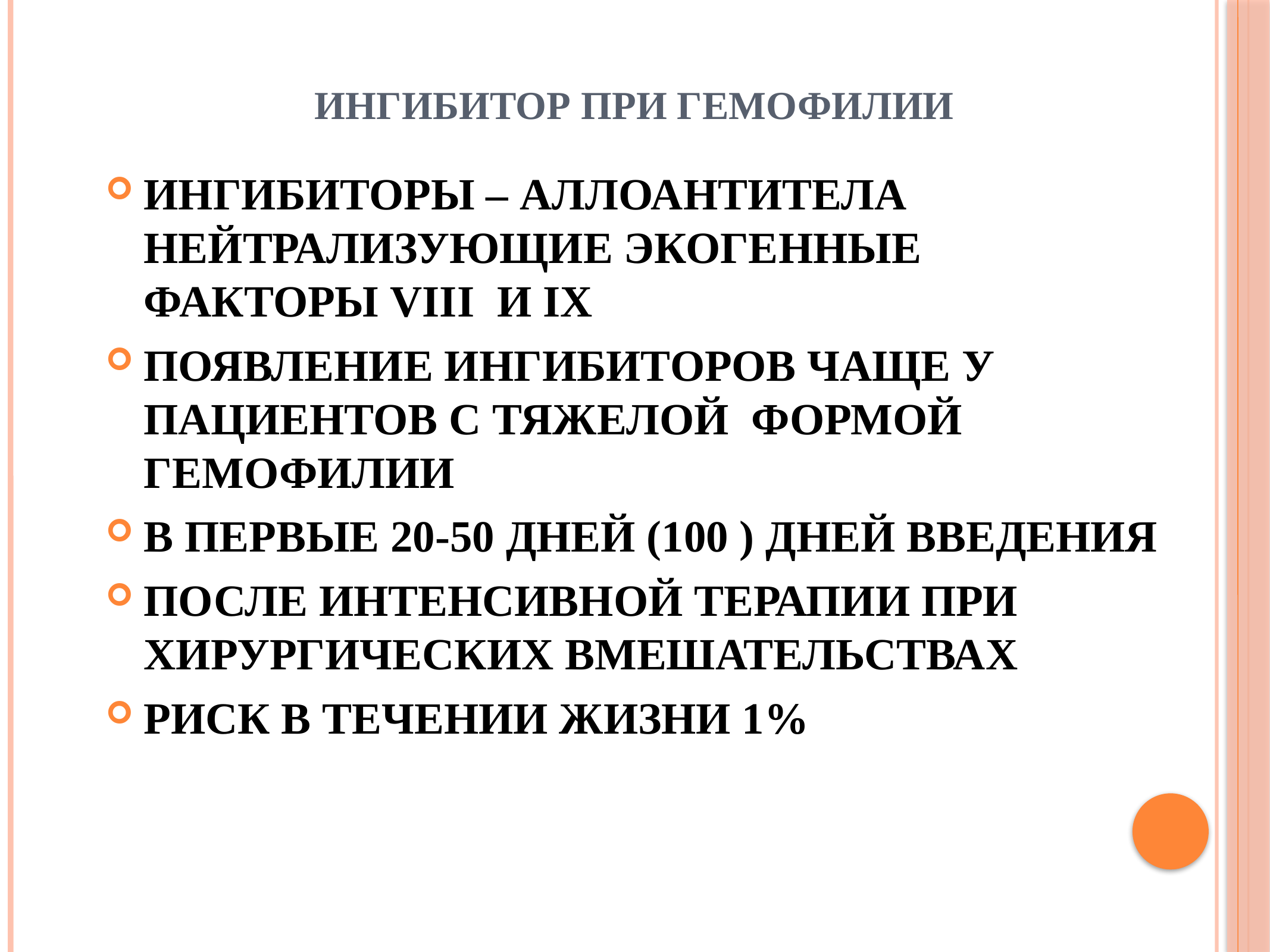

# ИНГИБИТОР ПРИ ГЕМОФИЛИИ
ИНГИБИТОРЫ – АЛЛОАНТИТЕЛА НЕЙТРАЛИЗУЮЩИЕ ЭКОГЕННЫЕ ФАКТОРЫ VIII  И IX
ПОЯВЛЕНИЕ ИНГИБИТОРОВ ЧАЩЕ У ПАЦИЕНТОВ С ТЯЖЕЛОЙ  ФОРМОЙ ГЕМОФИЛИИ
В ПЕРВЫЕ 20-50 ДНЕЙ (100 ) ДНЕЙ ВВЕДЕНИЯ
ПОСЛЕ ИНТЕНСИВНОЙ ТЕРАПИИ ПРИ ХИРУРГИЧЕСКИХ ВМЕШАТЕЛЬСТВАХ
РИСК В ТЕЧЕНИИ ЖИЗНИ 1%